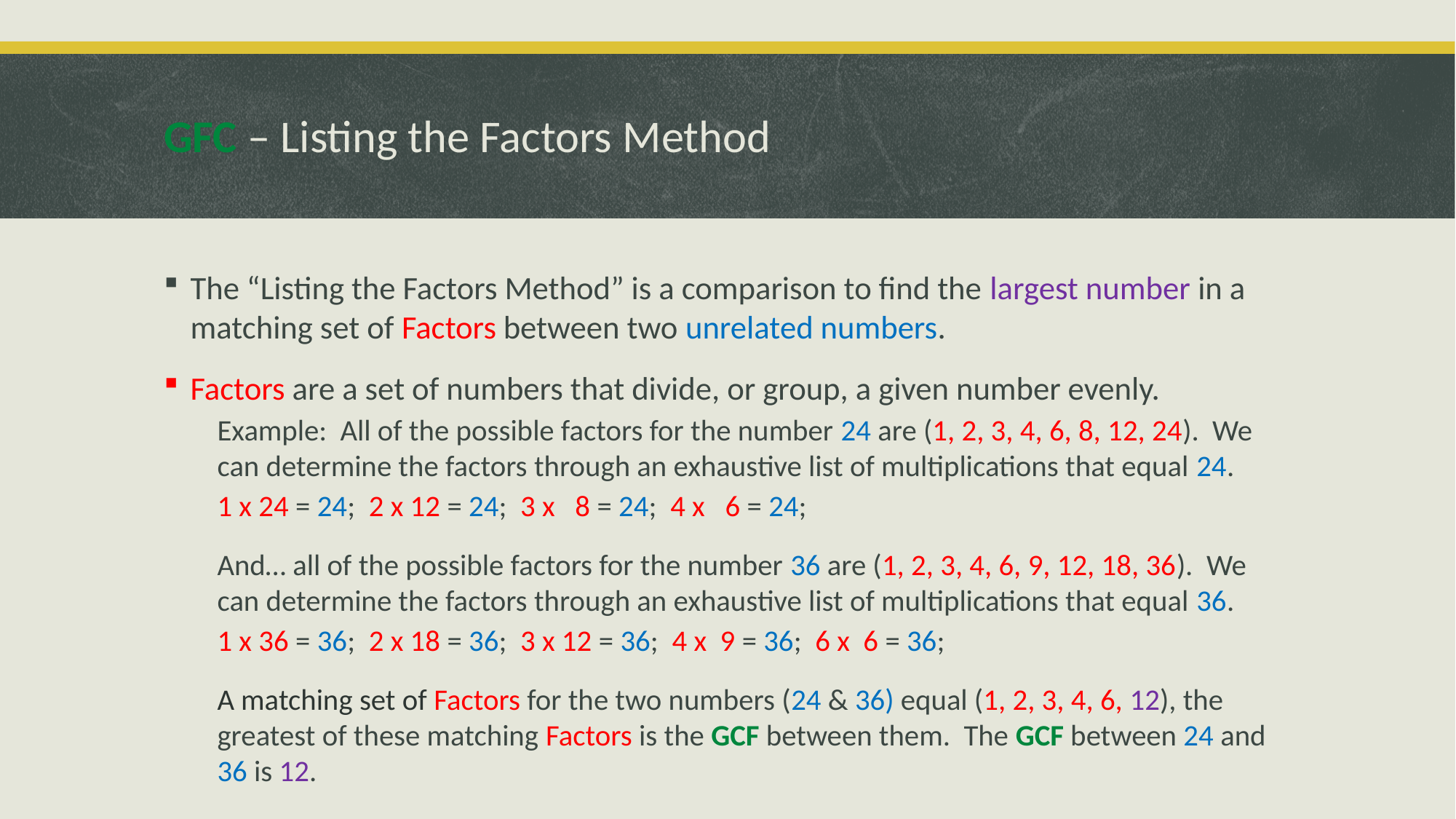

# GFC – Listing the Factors Method
The “Listing the Factors Method” is a comparison to find the largest number in a matching set of Factors between two unrelated numbers.
Factors are a set of numbers that divide, or group, a given number evenly.
Example:  All of the possible factors for the number 24 are (1, 2, 3, 4, 6, 8, 12, 24).  We can determine the factors through an exhaustive list of multiplications that equal 24.
	1 x 24 = 24;  2 x 12 = 24;  3 x   8 = 24;  4 x   6 = 24;

And… all of the possible factors for the number 36 are (1, 2, 3, 4, 6, 9, 12, 18, 36).  We can determine the factors through an exhaustive list of multiplications that equal 36.
	1 x 36 = 36;  2 x 18 = 36;  3 x 12 = 36;  4 x  9 = 36;  6 x  6 = 36;

A matching set of Factors for the two numbers (24 & 36) equal (1, 2, 3, 4, 6, 12), the greatest of these matching Factors is the GCF between them.  The GCF between 24 and 36 is 12.